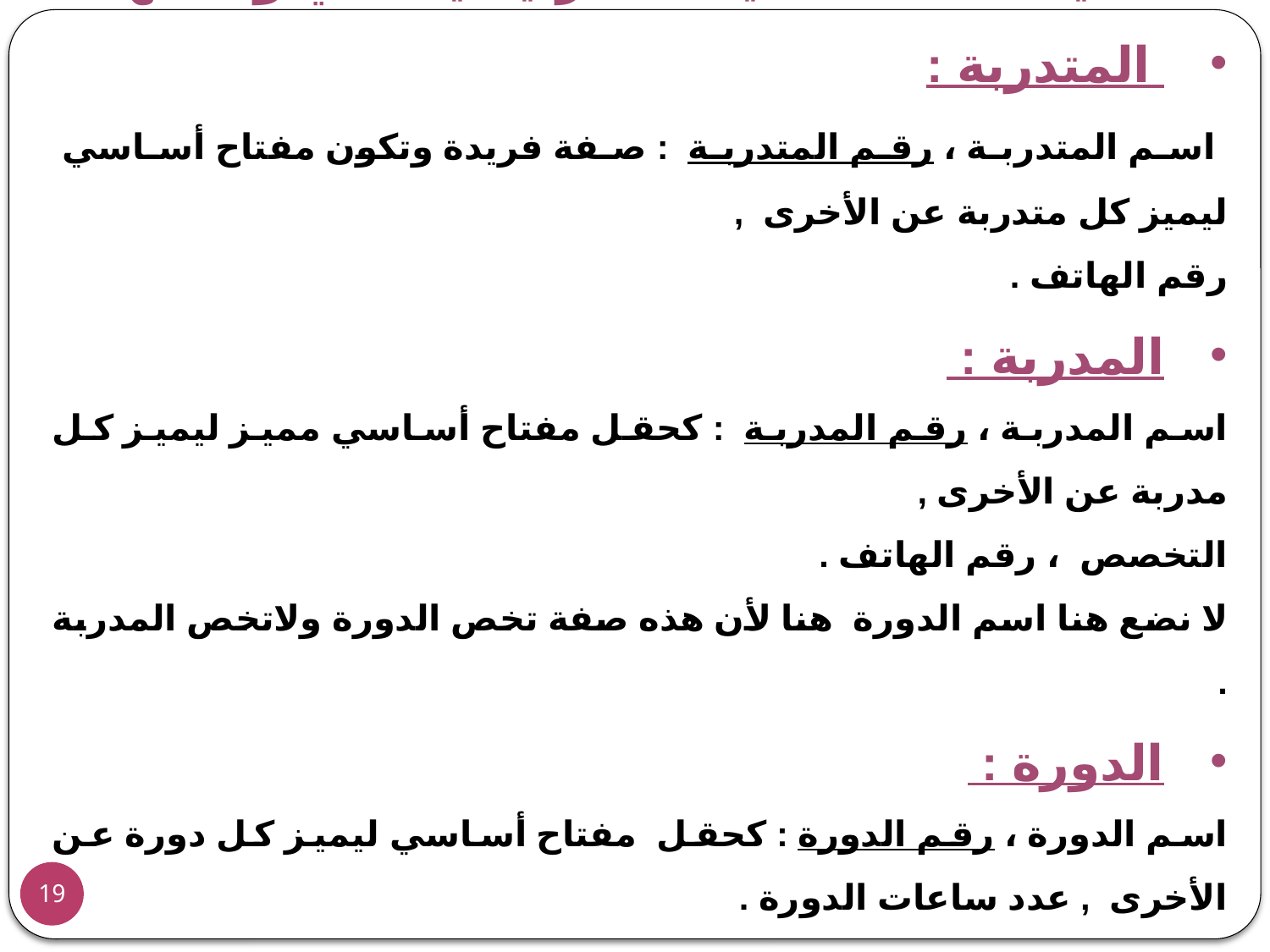

2. تحديد الصفات للكيانات الرئيسية التي وضعتها :
 المتدربة :
 اسم المتدربة ، رقم المتدربة  : صفة فريدة وتكون مفتاح أساسي  ليميز كل متدربة عن الأخرى  ,
رقم الهاتف .
المدربة :
اسم المدربة ، رقم المدربة  : كحقل مفتاح أساسي مميز ليميز كل مدربة عن الأخرى ,
التخصص  ، رقم الهاتف .
لا نضع هنا اسم الدورة  هنا لأن هذه صفة تخص الدورة ولاتخص المدربة .
الدورة :
اسم الدورة ، رقم الدورة : كحقل  مفتاح أساسي ليميز كل دورة عن الأخرى  , عدد ساعات الدورة .
19